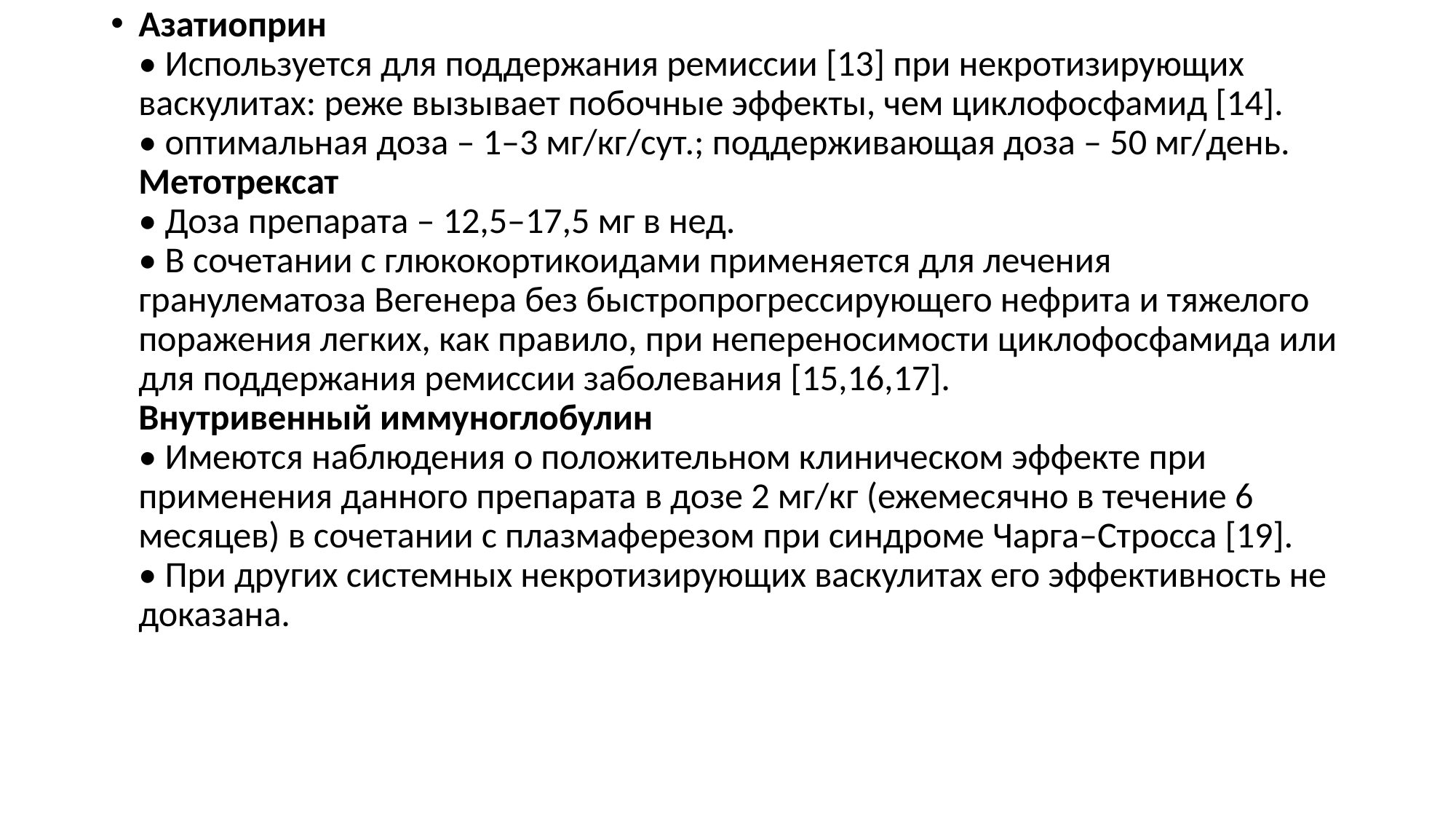

Азатиоприн
• Используется для поддержания ремиссии [13] при некротизирующих васкулитах: реже вызывает побочные эффекты, чем циклофосфамид [14]. 
• оптимальная доза – 1–3 мг/кг/сут.; поддерживающая доза – 50 мг/день.
Метотрексат
• Доза препарата – 12,5–17,5 мг в нед.
• В сочетании с глюкокортикоидами применяется для лечения гранулематоза Вегенера без быстропрогрессирующего нефрита и тяжелого поражения легких, как правило, при непереносимости циклофосфамида или для поддержания ремиссии заболевания [15,16,17].
Внутривенный иммуноглобулин
• Имеются наблюдения о положительном клиническом эффекте при применения данного препарата в дозе 2 мг/кг (ежемесячно в течение 6 месяцев) в сочетании с плазмаферезом при синдроме Чарга–Стросса [19].
• При других системных некротизирующих васкулитах его эффективность не доказана.
#